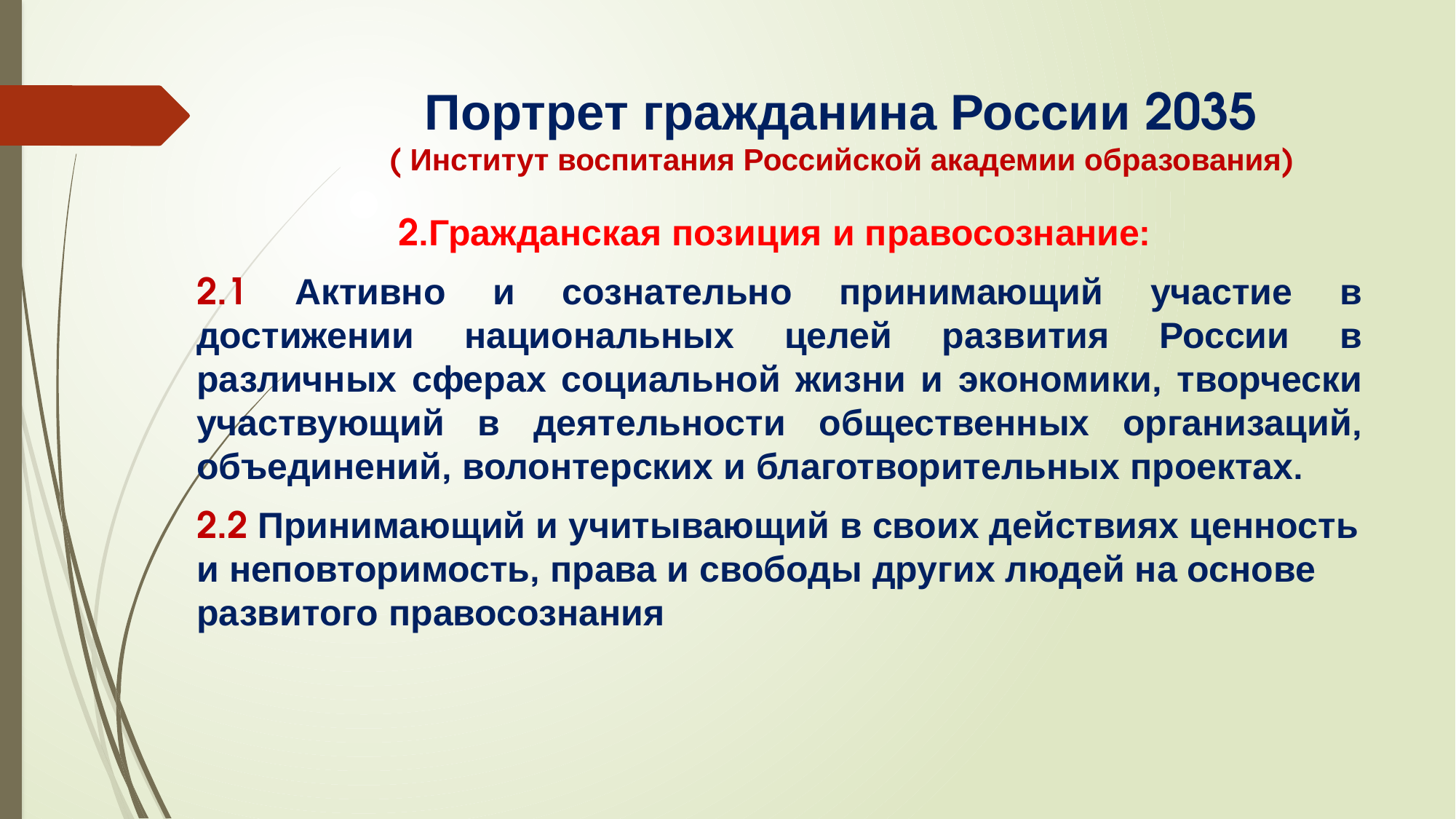

# Портрет гражданина России 2035 ( Институт воспитания Российской академии образования)
2.Гражданская позиция и правосознание:
2.1 Активно и сознательно принимающий участие в достижении национальных целей развития России в различных сферах социальной жизни и экономики, творчески участвующий в деятельности общественных организаций, объединений, волонтерских и благотворительных проектах.
2.2 Принимающий и учитывающий в своих действиях ценность и неповторимость, права и свободы других людей на основе развитого правосознания